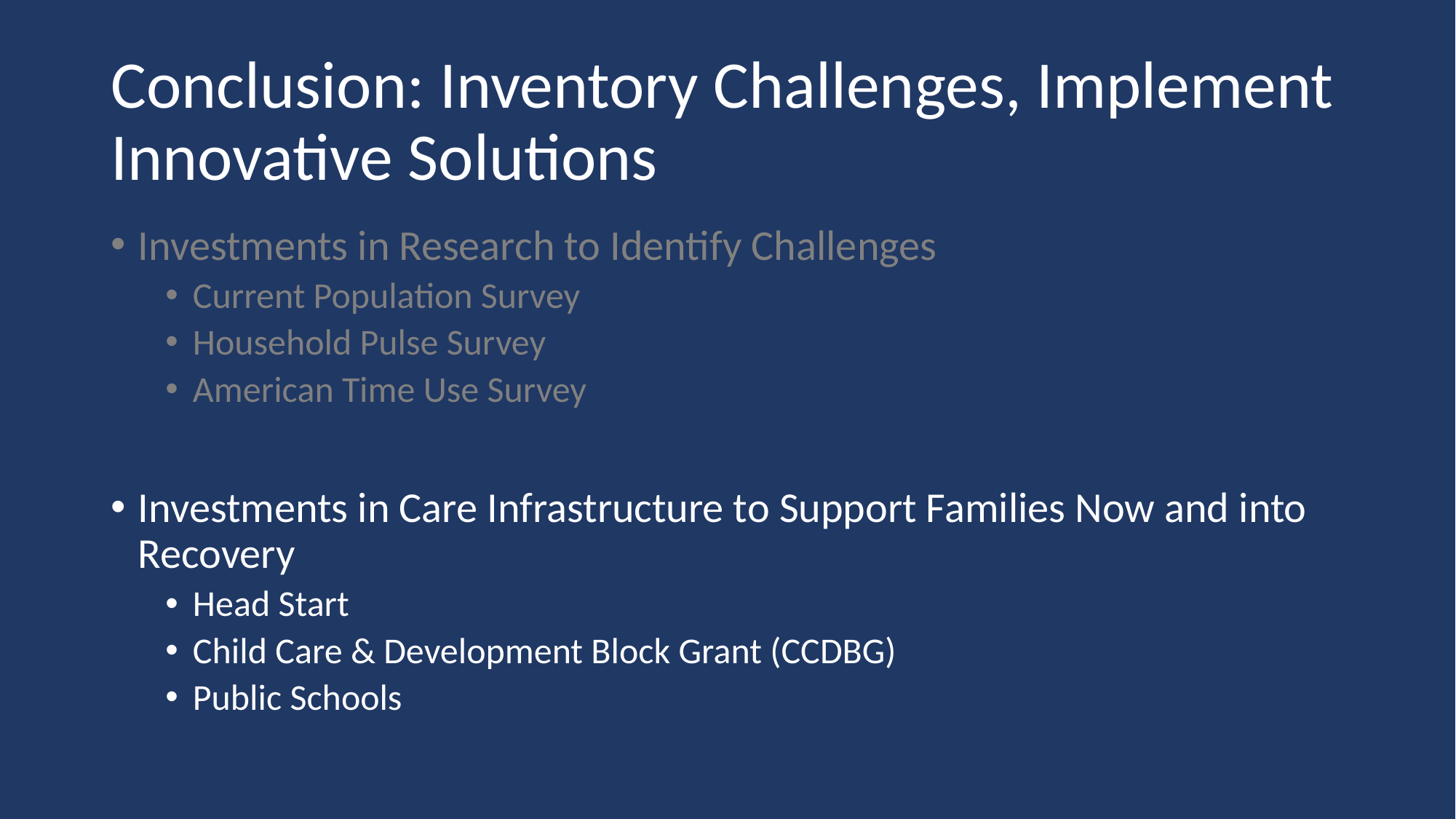

# Conclusion: Inventory Challenges, Implement Innovative Solutions
Investments in Research to Identify Challenges
Current Population Survey
Household Pulse Survey
American Time Use Survey

Investments in Care Infrastructure to Support Families Now and into Recovery
Head Start
Child Care & Development Block Grant (CCDBG)
Public Schools